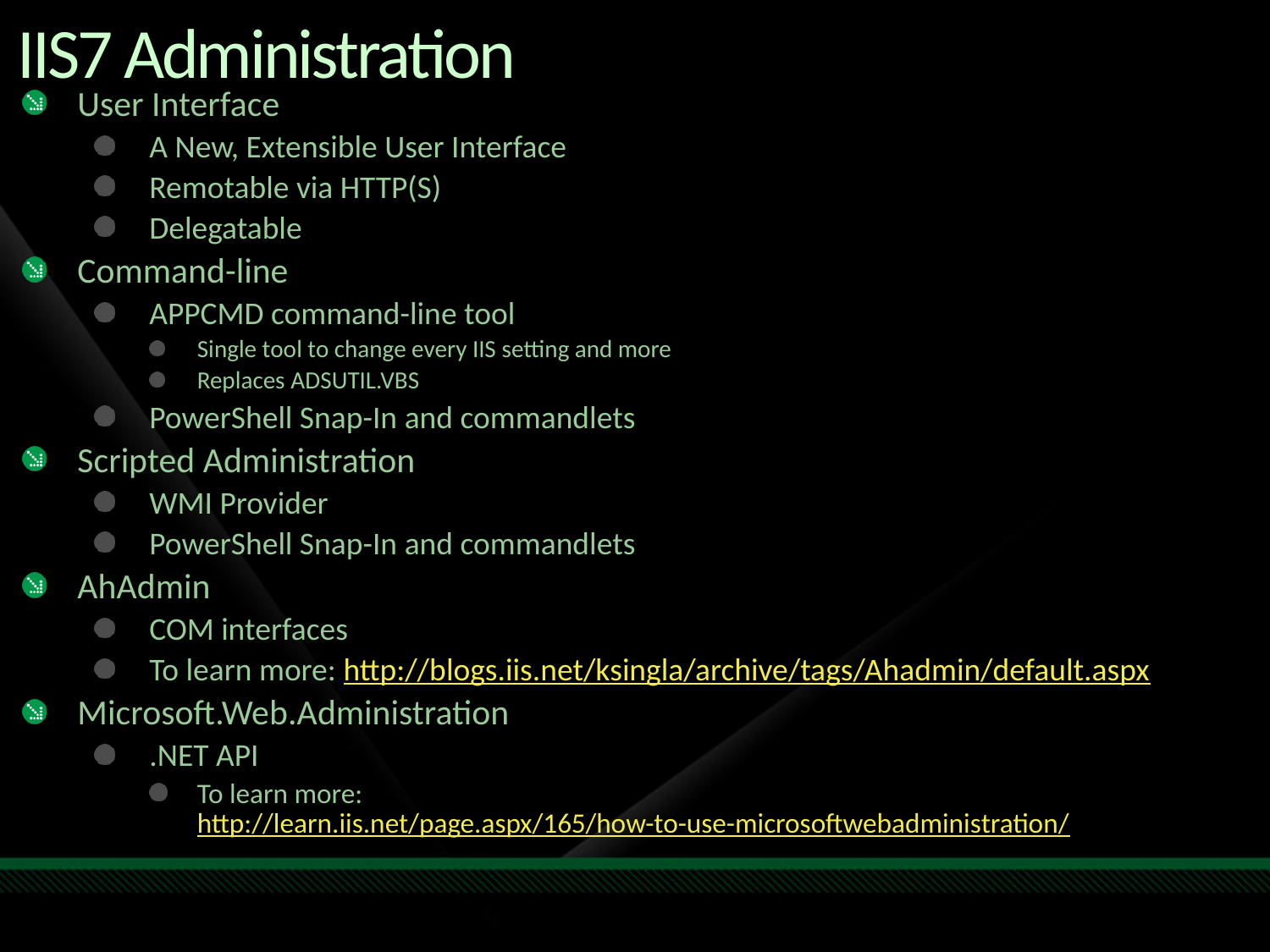

# IIS7 Administration
User Interface
A New, Extensible User Interface
Remotable via HTTP(S)
Delegatable
Command-line
APPCMD command-line tool
Single tool to change every IIS setting and more
Replaces ADSUTIL.VBS
PowerShell Snap-In and commandlets
Scripted Administration
WMI Provider
PowerShell Snap-In and commandlets
AhAdmin
COM interfaces
To learn more: http://blogs.iis.net/ksingla/archive/tags/Ahadmin/default.aspx
Microsoft.Web.Administration
.NET API
To learn more:
http://learn.iis.net/page.aspx/165/how-to-use-microsoftwebadministration/